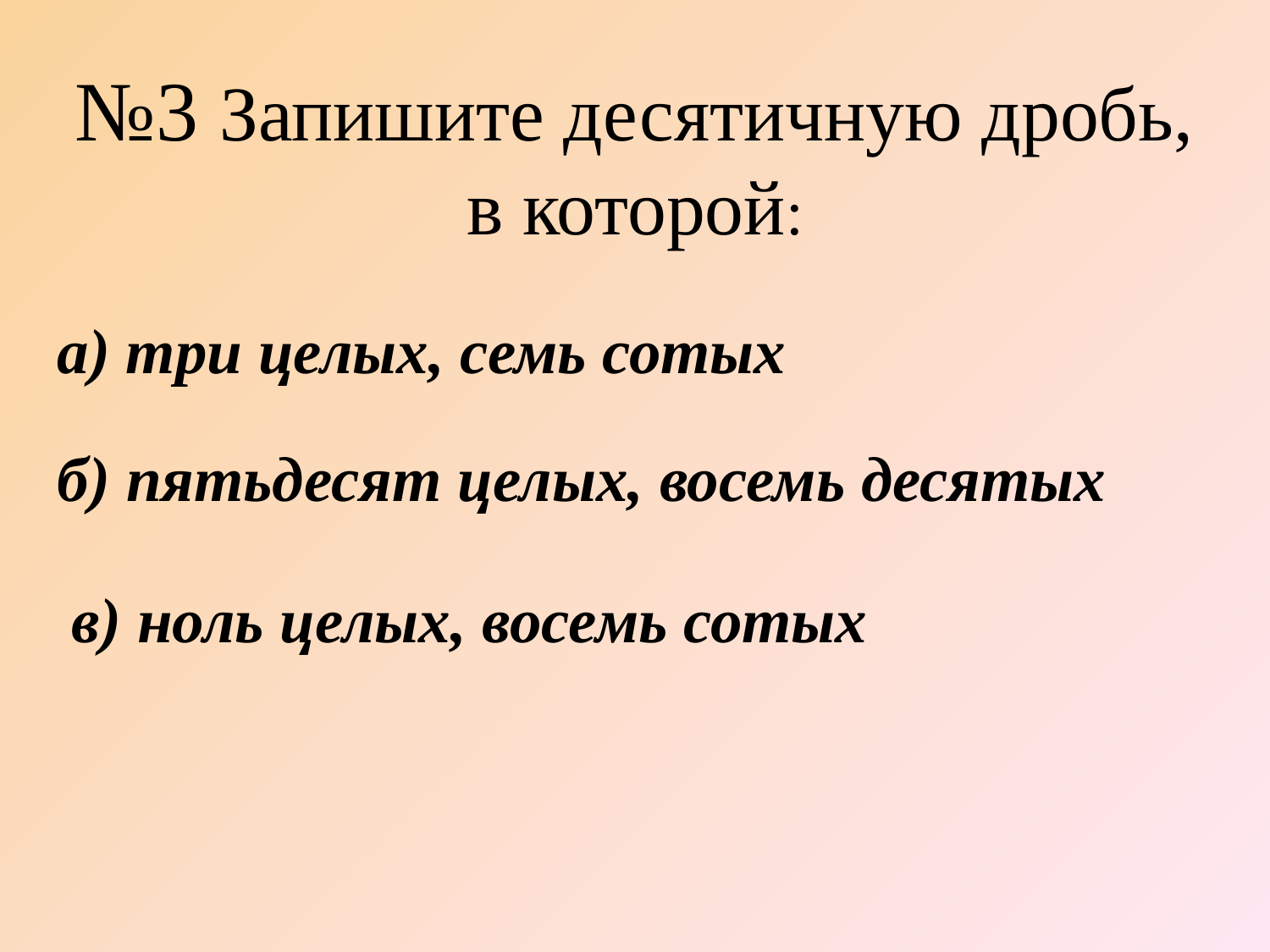

№3 Запишите десятичную дробь,
в которой:
а) три целых, семь сотых

б) пятьдесят целых, восемь десятых
в) ноль целых, восемь сотых